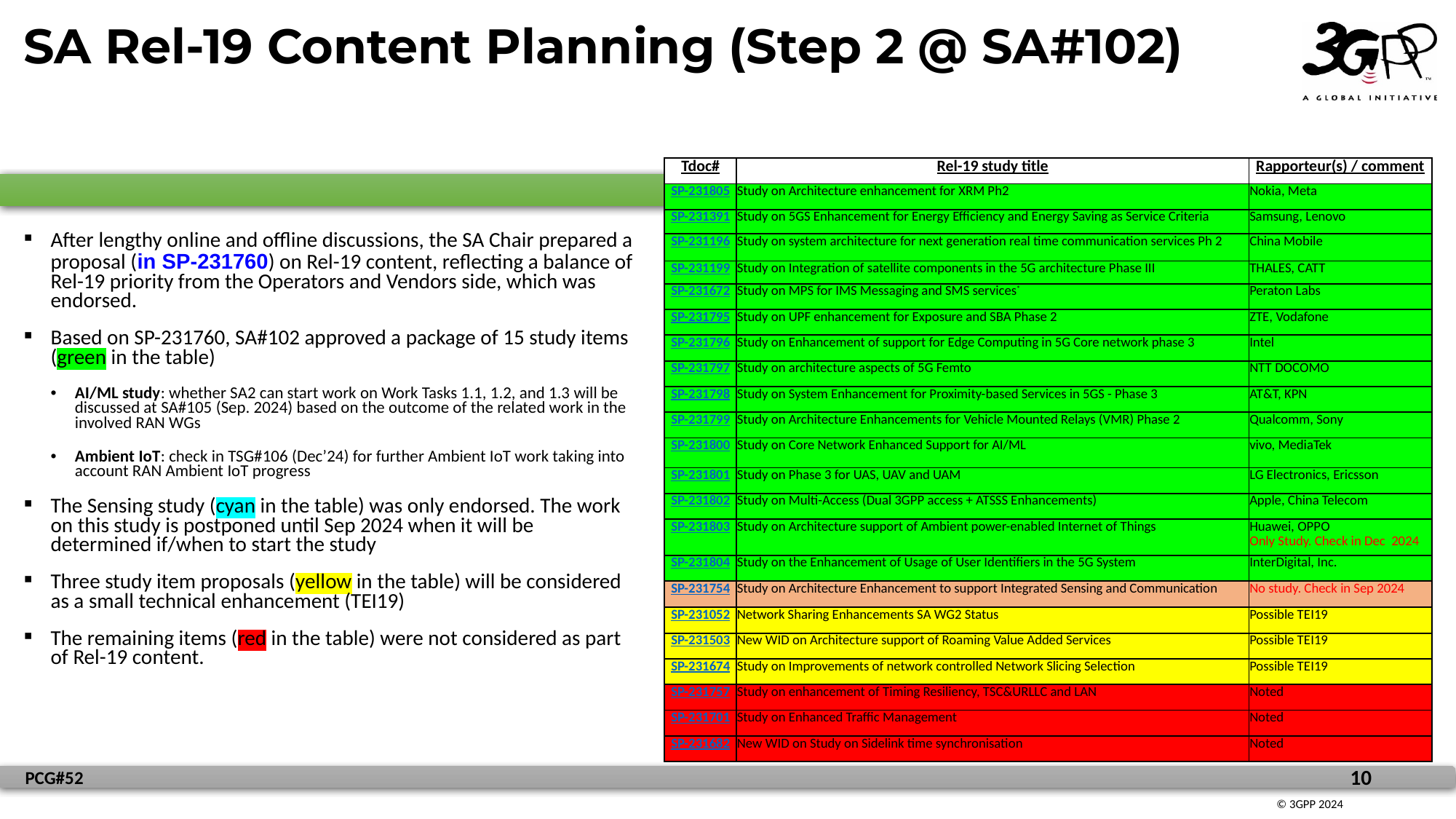

SA Rel-19 Content Planning (Step 2 @ SA#102)
| Tdoc# | Rel-19 study title | Rapporteur(s) / comment |
| --- | --- | --- |
| SP-231805 | Study on Architecture enhancement for XRM Ph2 | Nokia, Meta |
| SP-231391 | Study on 5GS Enhancement for Energy Efficiency and Energy Saving as Service Criteria | Samsung, Lenovo |
| SP-231196 | Study on system architecture for next generation real time communication services Ph 2 | China Mobile |
| SP-231199 | Study on Integration of satellite components in the 5G architecture Phase III | THALES, CATT |
| SP-231672 | Study on MPS for IMS Messaging and SMS services\* | Peraton Labs |
| SP-231795 | Study on UPF enhancement for Exposure and SBA Phase 2 | ZTE, Vodafone |
| SP-231796 | Study on Enhancement of support for Edge Computing in 5G Core network phase 3 | Intel |
| SP-231797 | Study on architecture aspects of 5G Femto | NTT DOCOMO |
| SP-231798 | Study on System Enhancement for Proximity-based Services in 5GS - Phase 3 | AT&T, KPN |
| SP-231799 | Study on Architecture Enhancements for Vehicle Mounted Relays (VMR) Phase 2 | Qualcomm, Sony |
| SP-231800 | Study on Core Network Enhanced Support for AI/ML | vivo, MediaTek |
| SP-231801 | Study on Phase 3 for UAS, UAV and UAM | LG Electronics, Ericsson |
| SP-231802 | Study on Multi-Access (Dual 3GPP access + ATSSS Enhancements) | Apple, China Telecom |
| SP-231803 | Study on Architecture support of Ambient power-enabled Internet of Things | Huawei, OPPO Only Study. Check in Dec 2024 |
| SP-231804 | Study on the Enhancement of Usage of User Identifiers in the 5G System | InterDigital, Inc. |
| SP-231754 | Study on Architecture Enhancement to support Integrated Sensing and Communication | No study. Check in Sep 2024 |
| SP-231052 | Network Sharing Enhancements SA WG2 Status | Possible TEI19 |
| SP-231503 | New WID on Architecture support of Roaming Value Added Services | Possible TEI19 |
| SP-231674 | Study on Improvements of network controlled Network Slicing Selection | Possible TEI19 |
| SP-231757 | Study on enhancement of Timing Resiliency, TSC&URLLC and LAN | Noted |
| SP-231701 | Study on Enhanced Traffic Management | Noted |
| SP-231682 | New WID on Study on Sidelink time synchronisation | Noted |
After lengthy online and offline discussions, the SA Chair prepared a proposal (in SP-231760) on Rel-19 content, reflecting a balance of Rel-19 priority from the Operators and Vendors side, which was endorsed.
Based on SP-231760, SA#102 approved a package of 15 study items (green in the table)
AI/ML study: whether SA2 can start work on Work Tasks 1.1, 1.2, and 1.3 will be discussed at SA#105 (Sep. 2024) based on the outcome of the related work in the involved RAN WGs
Ambient IoT: check in TSG#106 (Dec’24) for further Ambient IoT work taking into account RAN Ambient IoT progress
The Sensing study (cyan in the table) was only endorsed. The work on this study is postponed until Sep 2024 when it will be determined if/when to start the study
Three study item proposals (yellow in the table) will be considered as a small technical enhancement (TEI19)
The remaining items (red in the table) were not considered as part of Rel-19 content.